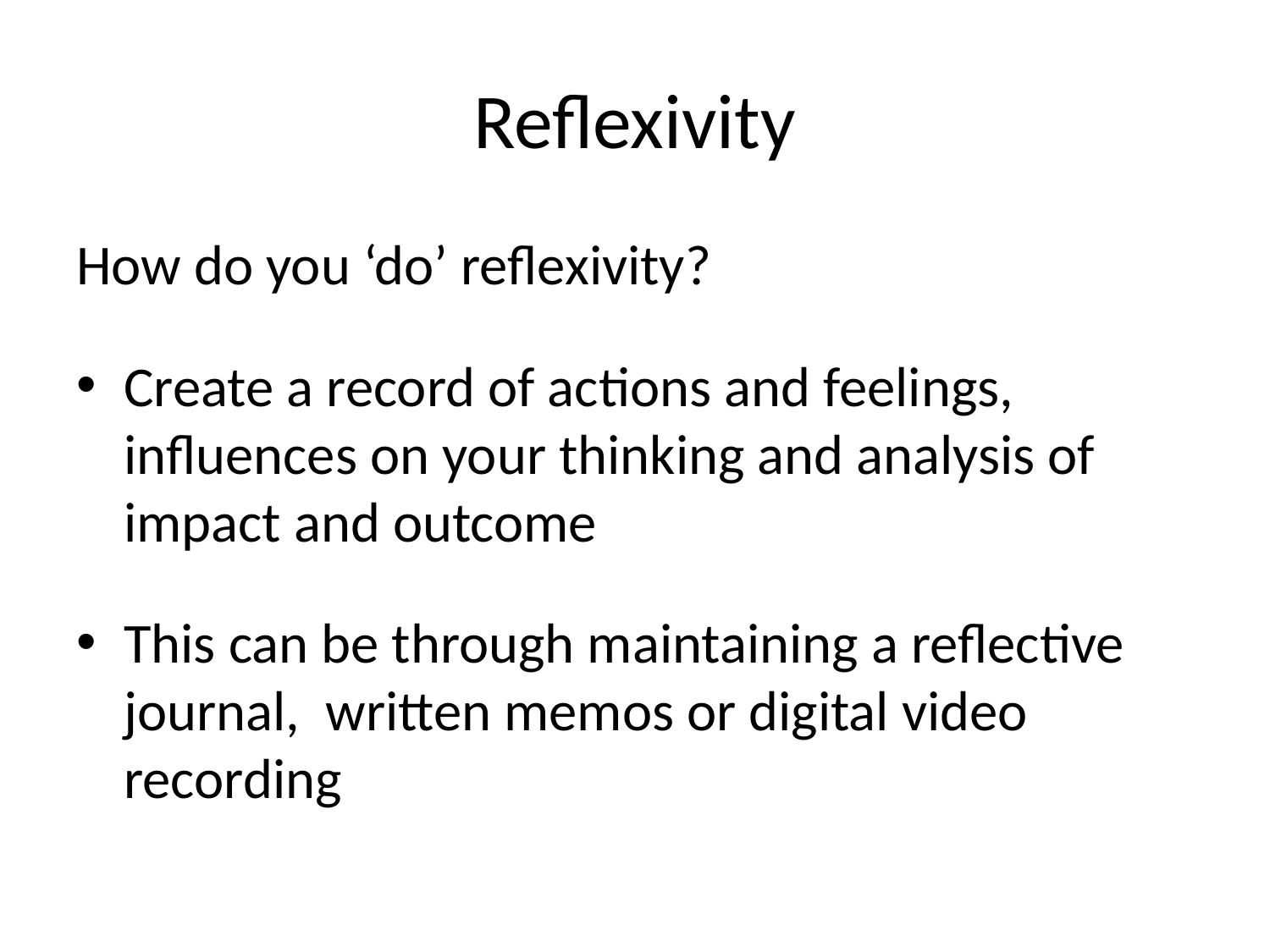

# Reflexivity
How do you ‘do’ reflexivity?
Create a record of actions and feelings, influences on your thinking and analysis of impact and outcome
This can be through maintaining a reflective journal,  written memos or digital video recording